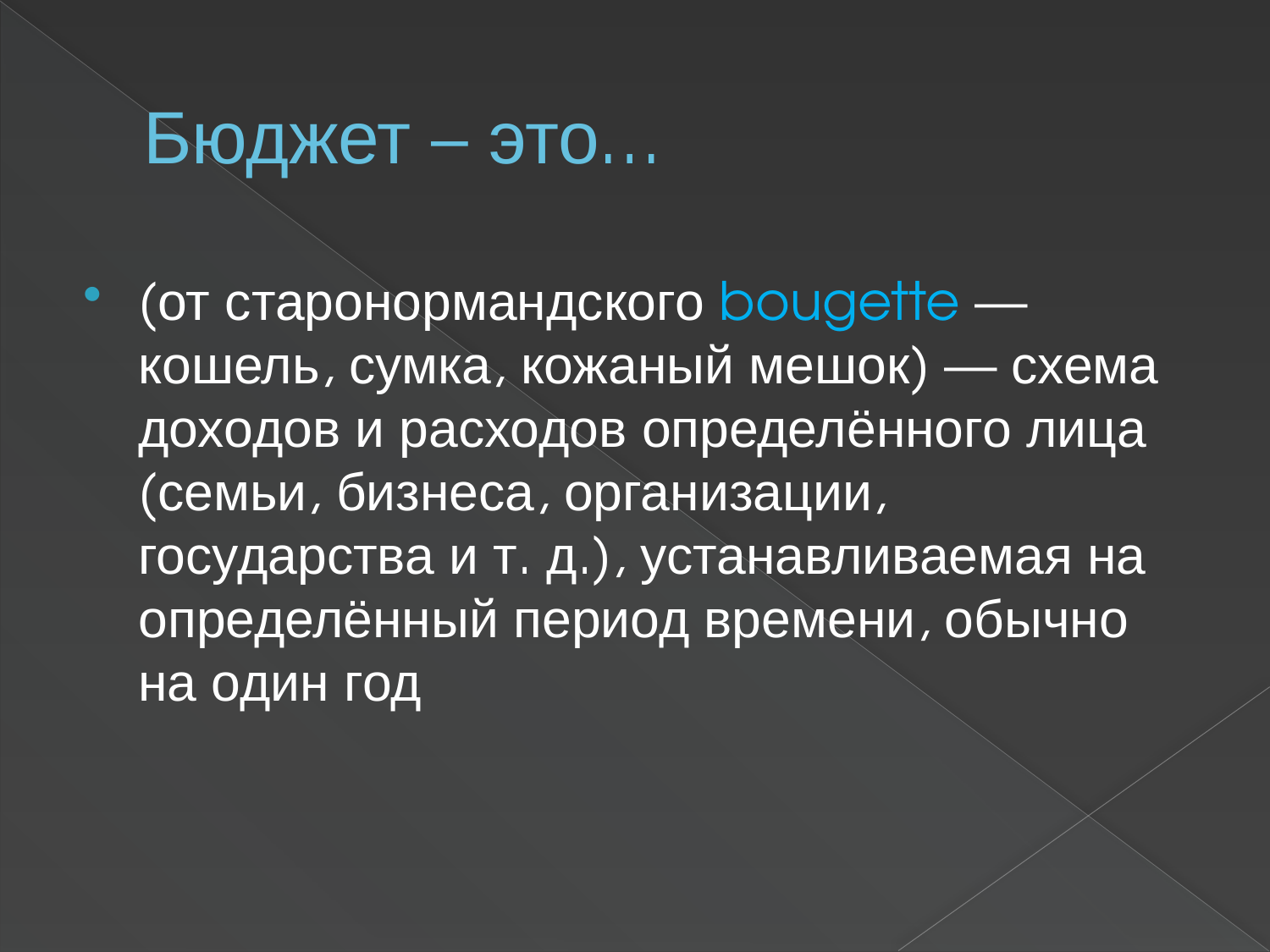

# Бюджет – это…
(от старонормандского bougette — кошель, сумка, кожаный мешок) — схема доходов и расходов определённого лица (семьи, бизнеса, организации, государства и т. д.), устанавливаемая на определённый период времени, обычно на один год